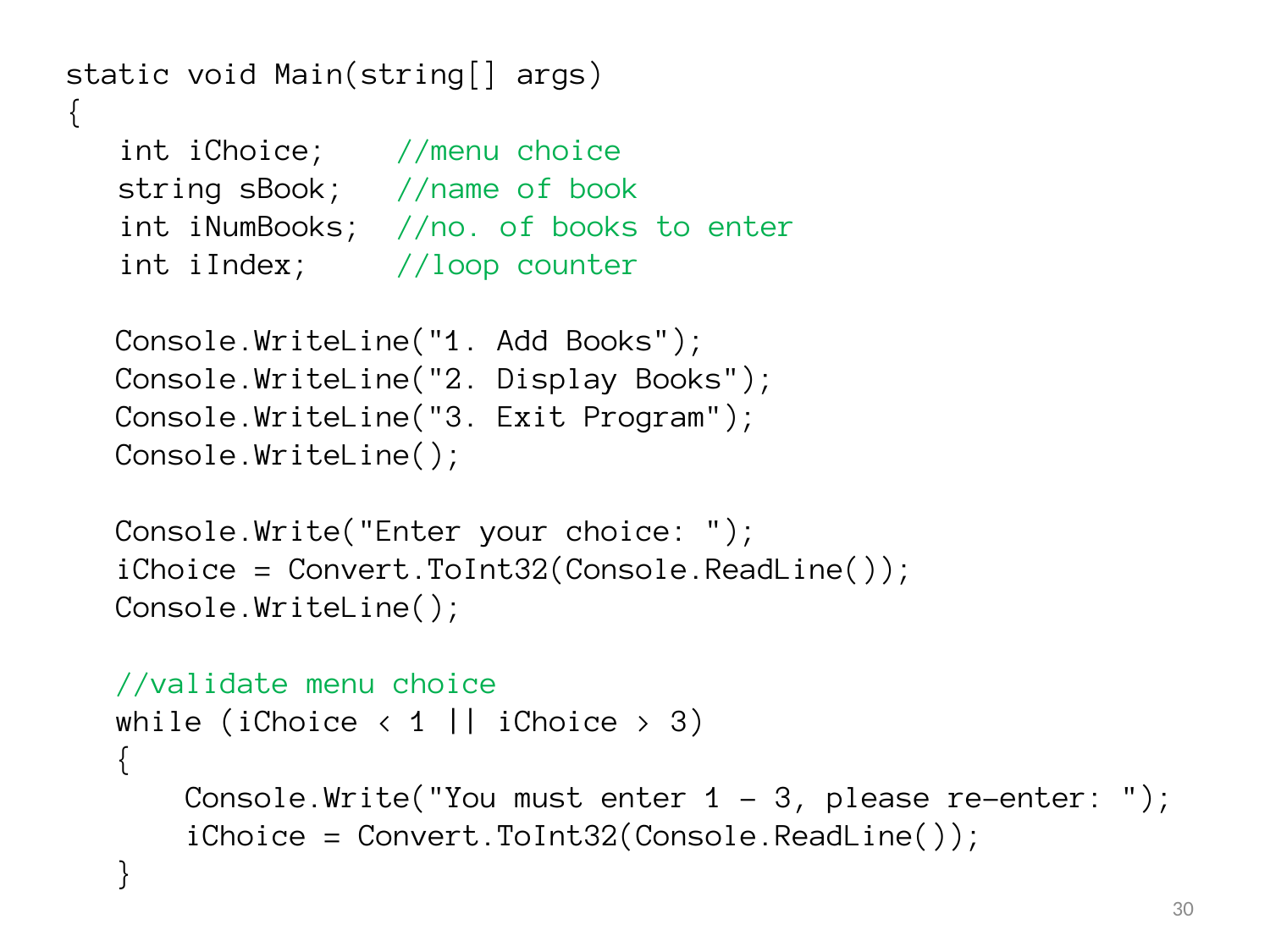

static void Main(string[] args)
{
   int iChoice;    //menu choice
   string sBook;   //name of book
   int iNumBooks;  //no. of books to enter
   int iIndex;     //loop counter

Console.WriteLine("1. Add Books");
Console.WriteLine("2. Display Books");
Console.WriteLine("3. Exit Program");
Console.WriteLine();

Console.Write("Enter your choice: ");
iChoice = Convert.ToInt32(Console.ReadLine());
Console.WriteLine();

//validate menu choice
while (iChoice < 1 || iChoice > 3)
{
    Console.Write("You must enter 1 - 3, please re-enter: ");
    iChoice = Convert.ToInt32(Console.ReadLine());
}
30